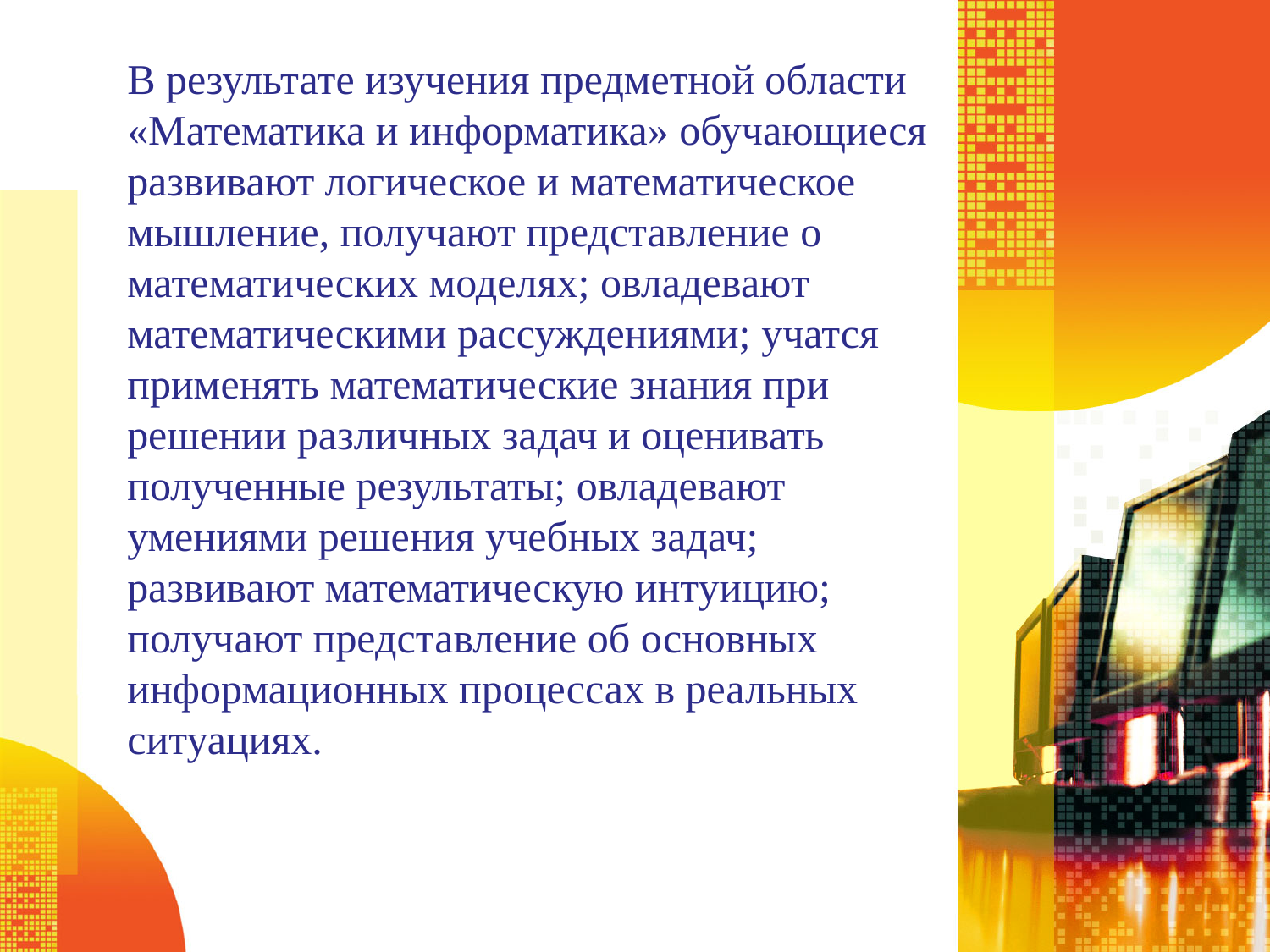

В результате изучения предметной области «Математика и информатика» обучающиеся развивают логическое и математическое мышление, получают представление о математических моделях; овладевают математическими рас­суждениями; учатся применять математические знания при решении различ­ных задач и оценивать полученные результаты; овладевают умениями реше­ния учебных задач; развивают математическую интуицию; получают пред­ставление об основных информационных процессах в реальных ситуациях.